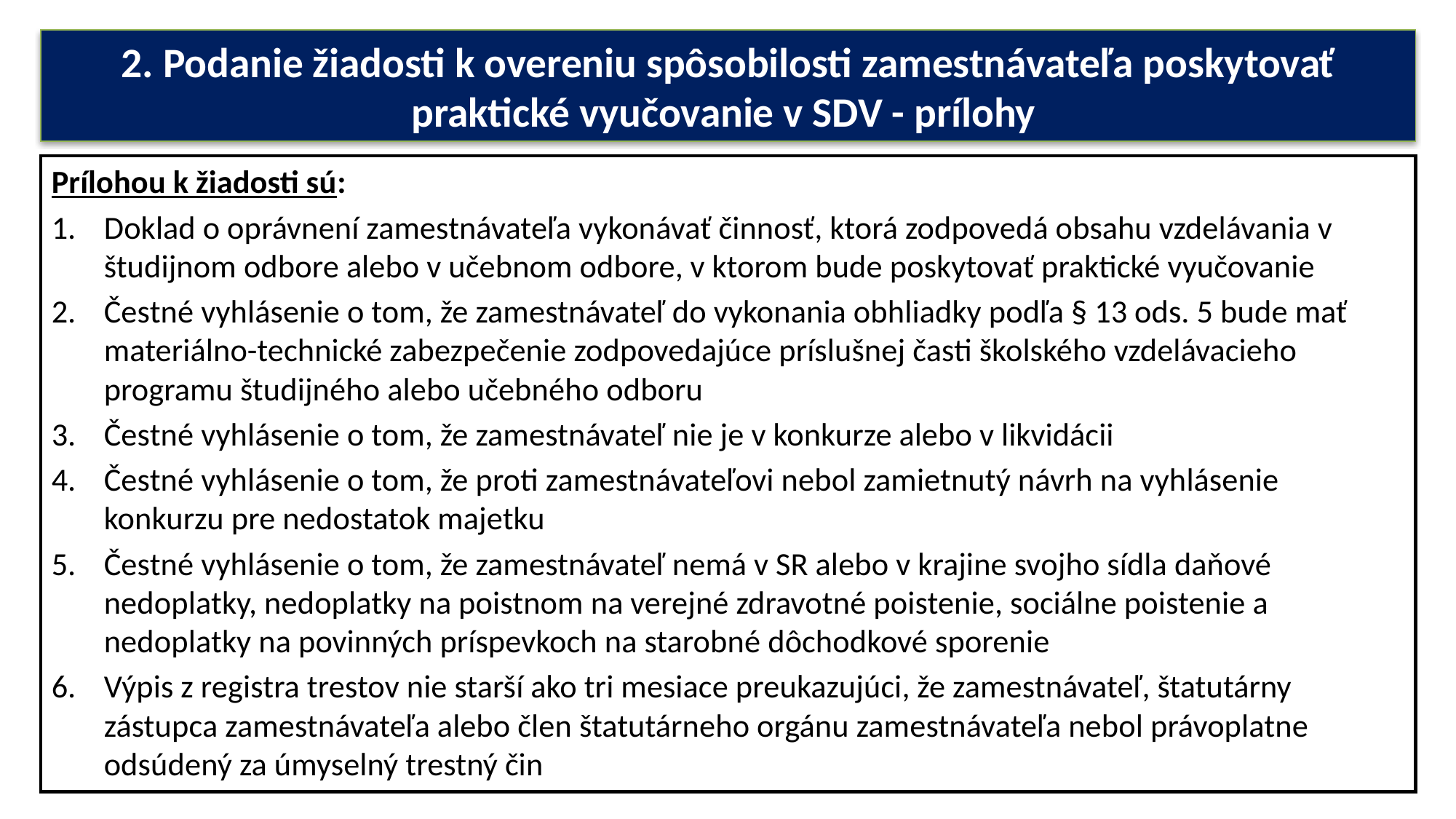

# 2. Podanie žiadosti k overeniu spôsobilosti zamestnávateľa poskytovať praktické vyučovanie v SDV - prílohy
Prílohou k žiadosti sú:
Doklad o oprávnení zamestnávateľa vykonávať činnosť, ktorá zodpovedá obsahu vzdelávania v študijnom odbore alebo v učebnom odbore, v ktorom bude poskytovať praktické vyučovanie
Čestné vyhlásenie o tom, že zamestnávateľ do vykonania obhliadky podľa § 13 ods. 5 bude mať materiálno-technické zabezpečenie zodpovedajúce príslušnej časti školského vzdelávacieho programu študijného alebo učebného odboru
Čestné vyhlásenie o tom, že zamestnávateľ nie je v konkurze alebo v likvidácii
Čestné vyhlásenie o tom, že proti zamestnávateľovi nebol zamietnutý návrh na vyhlásenie konkurzu pre nedostatok majetku
Čestné vyhlásenie o tom, že zamestnávateľ nemá v SR alebo v krajine svojho sídla daňové nedoplatky, nedoplatky na poistnom na verejné zdravotné poistenie, sociálne poistenie a nedoplatky na povinných príspevkoch na starobné dôchodkové sporenie
Výpis z registra trestov nie starší ako tri mesiace preukazujúci, že zamestnávateľ, štatutárny zástupca zamestnávateľa alebo člen štatutárneho orgánu zamestnávateľa nebol právoplatne odsúdený za úmyselný trestný čin